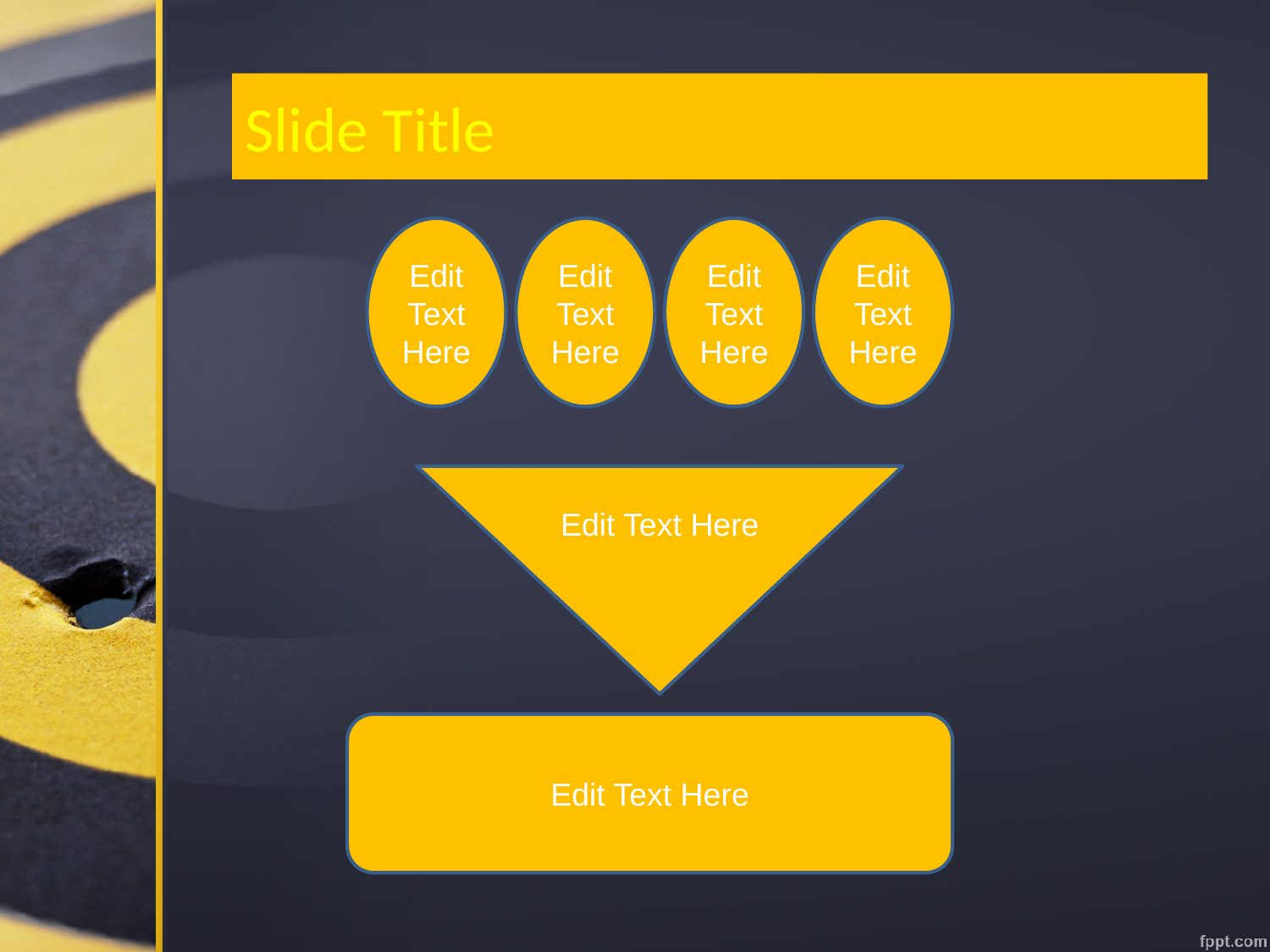

# Slide Title
Edit Text Here
Edit Text Here
Edit Text Here
Edit Text Here
Edit Text Here
Edit Text Here